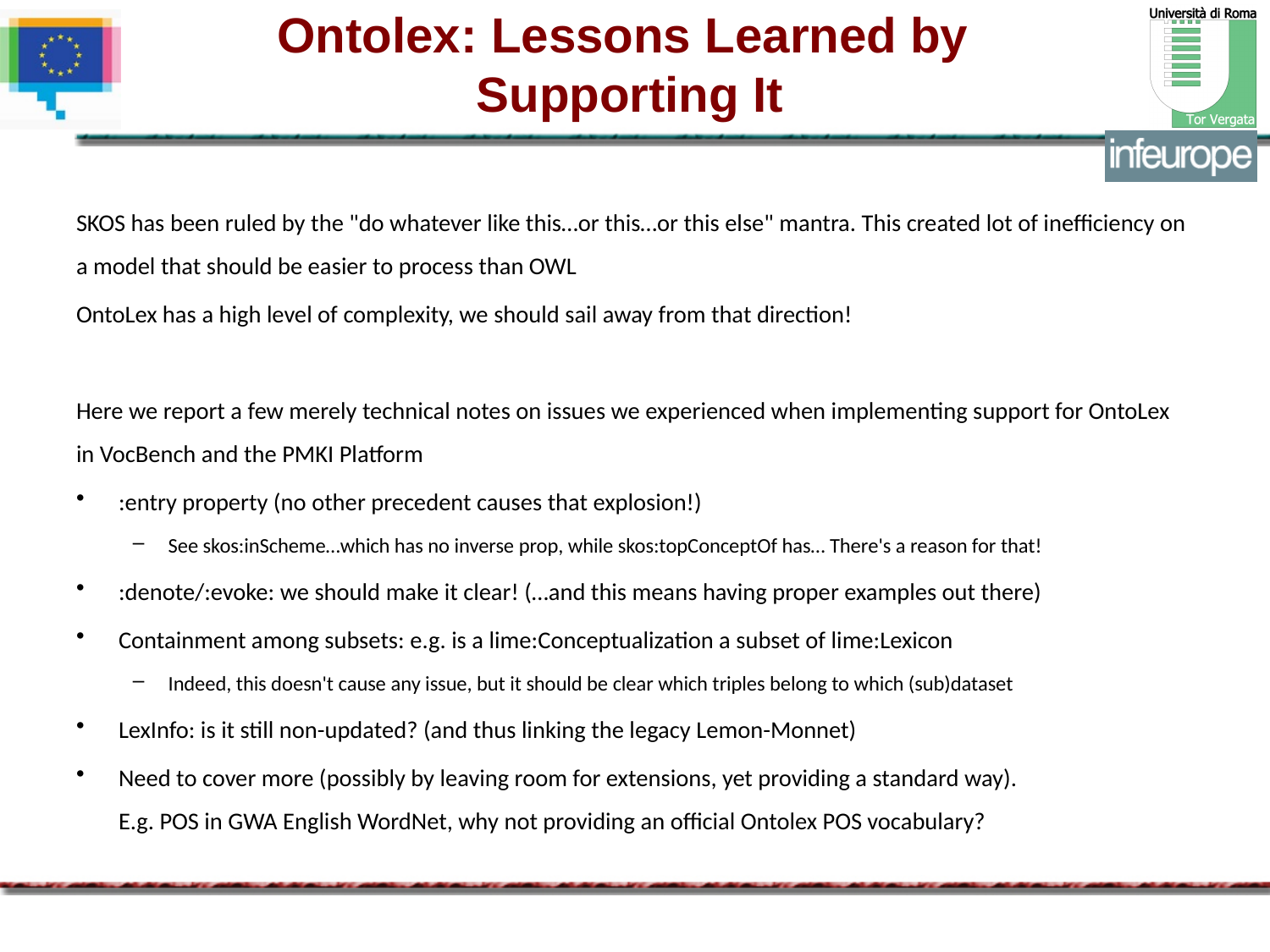

# Ontolex: Lessons Learned by Supporting It
SKOS has been ruled by the "do whatever like this…or this…or this else" mantra. This created lot of inefficiency on a model that should be easier to process than OWL
OntoLex has a high level of complexity, we should sail away from that direction!

Here we report a few merely technical notes on issues we experienced when implementing support for OntoLex in VocBench and the PMKI Platform
:entry property (no other precedent causes that explosion!)
See skos:inScheme…which has no inverse prop, while skos:topConceptOf has… There's a reason for that!
:denote/:evoke: we should make it clear! (…and this means having proper examples out there)
Containment among subsets: e.g. is a lime:Conceptualization a subset of lime:Lexicon
Indeed, this doesn't cause any issue, but it should be clear which triples belong to which (sub)dataset
LexInfo: is it still non-updated? (and thus linking the legacy Lemon-Monnet)
Need to cover more (possibly by leaving room for extensions, yet providing a standard way).
E.g. POS in GWA English WordNet, why not providing an official Ontolex POS vocabulary?